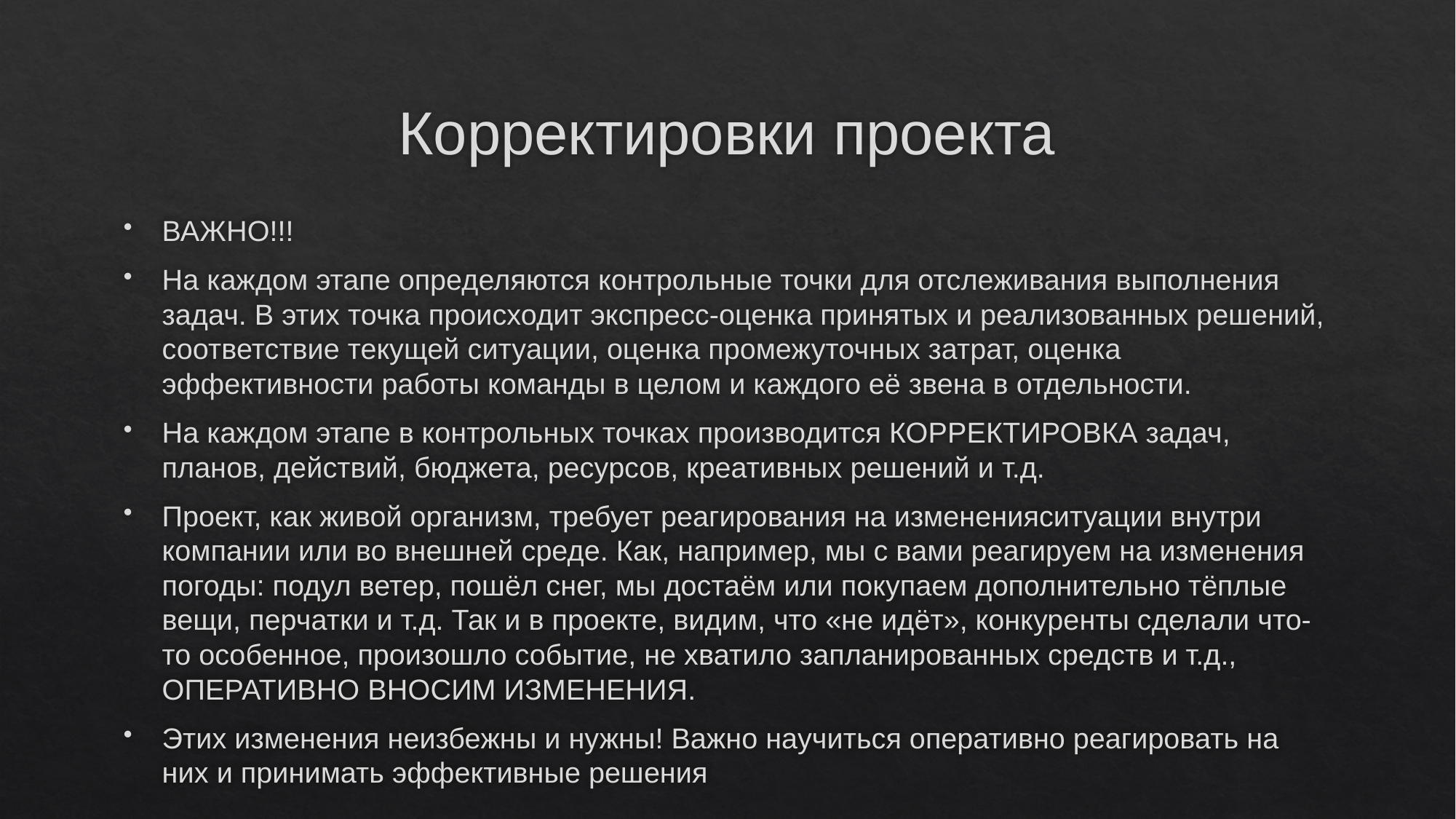

# Корректировки проекта
ВАЖНО!!!
На каждом этапе определяются контрольные точки для отслеживания выполнения задач. В этих точка происходит экспресс-оценка принятых и реализованных решений, соответствие текущей ситуации, оценка промежуточных затрат, оценка эффективности работы команды в целом и каждого её звена в отдельности.
На каждом этапе в контрольных точках производится КОРРЕКТИРОВКА задач, планов, действий, бюджета, ресурсов, креативных решений и т.д.
Проект, как живой организм, требует реагирования на измененияситуации внутри компании или во внешней среде. Как, например, мы с вами реагируем на изменения погоды: подул ветер, пошёл снег, мы достаём или покупаем дополнительно тёплые вещи, перчатки и т.д. Так и в проекте, видим, что «не идёт», конкуренты сделали что-то особенное, произошло событие, не хватило запланированных средств и т.д., ОПЕРАТИВНО ВНОСИМ ИЗМЕНЕНИЯ.
Этих изменения неизбежны и нужны! Важно научиться оперативно реагировать на них и принимать эффективные решения